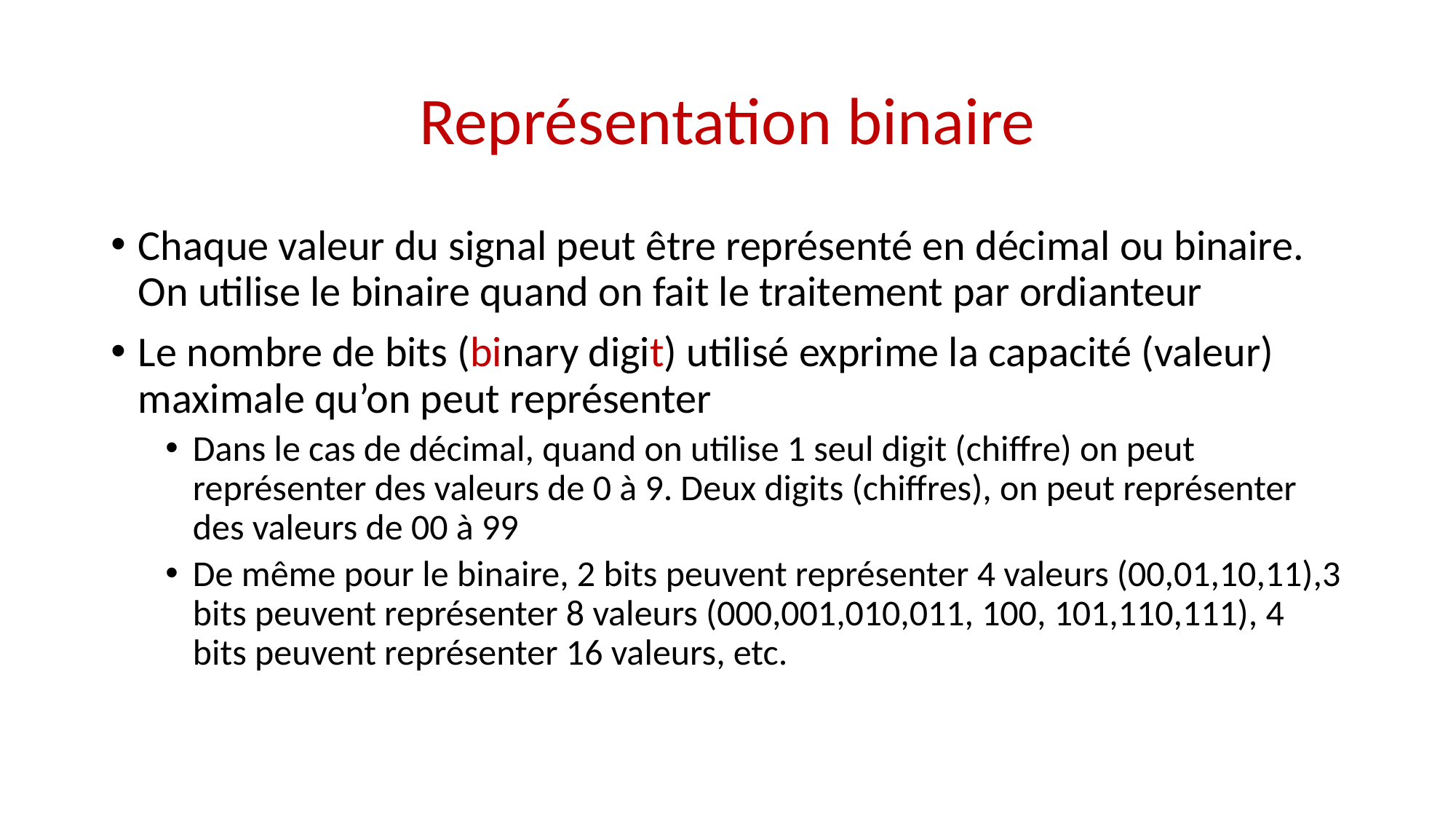

# Représentation binaire
Chaque valeur du signal peut être représenté en décimal ou binaire. On utilise le binaire quand on fait le traitement par ordianteur
Le nombre de bits (binary digit) utilisé exprime la capacité (valeur) maximale qu’on peut représenter
Dans le cas de décimal, quand on utilise 1 seul digit (chiffre) on peut représenter des valeurs de 0 à 9. Deux digits (chiffres), on peut représenter des valeurs de 00 à 99
De même pour le binaire, 2 bits peuvent représenter 4 valeurs (00,01,10,11),3 bits peuvent représenter 8 valeurs (000,001,010,011, 100, 101,110,111), 4 bits peuvent représenter 16 valeurs, etc.